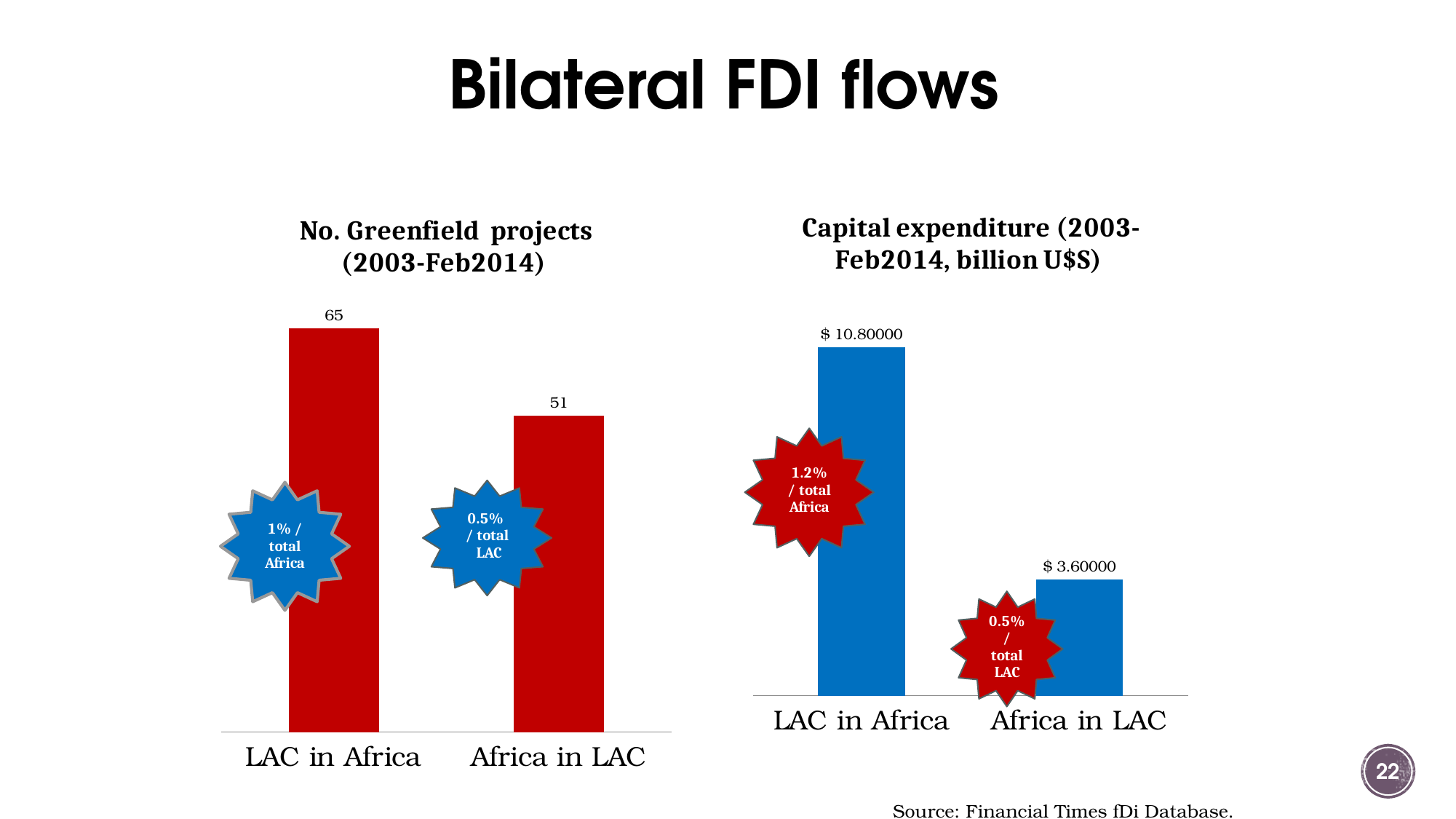

# Bilateral FDI flows

### Chart: Capital expenditure (2003-Feb2014, billion U$S)

| Category | Total Capital Investment (Capex)  |
|---|---|
| LAC in Africa | 10.8 |
| Africa in LAC | 3.6 |

### Chart: No. Greenfield  projects (2003-Feb2014)

| Category | No. of Projects  |
|---|---|
| LAC in Africa | 65.0 |
| Africa in LAC | 51.0 |
22
Source: Financial Times fDi Database.